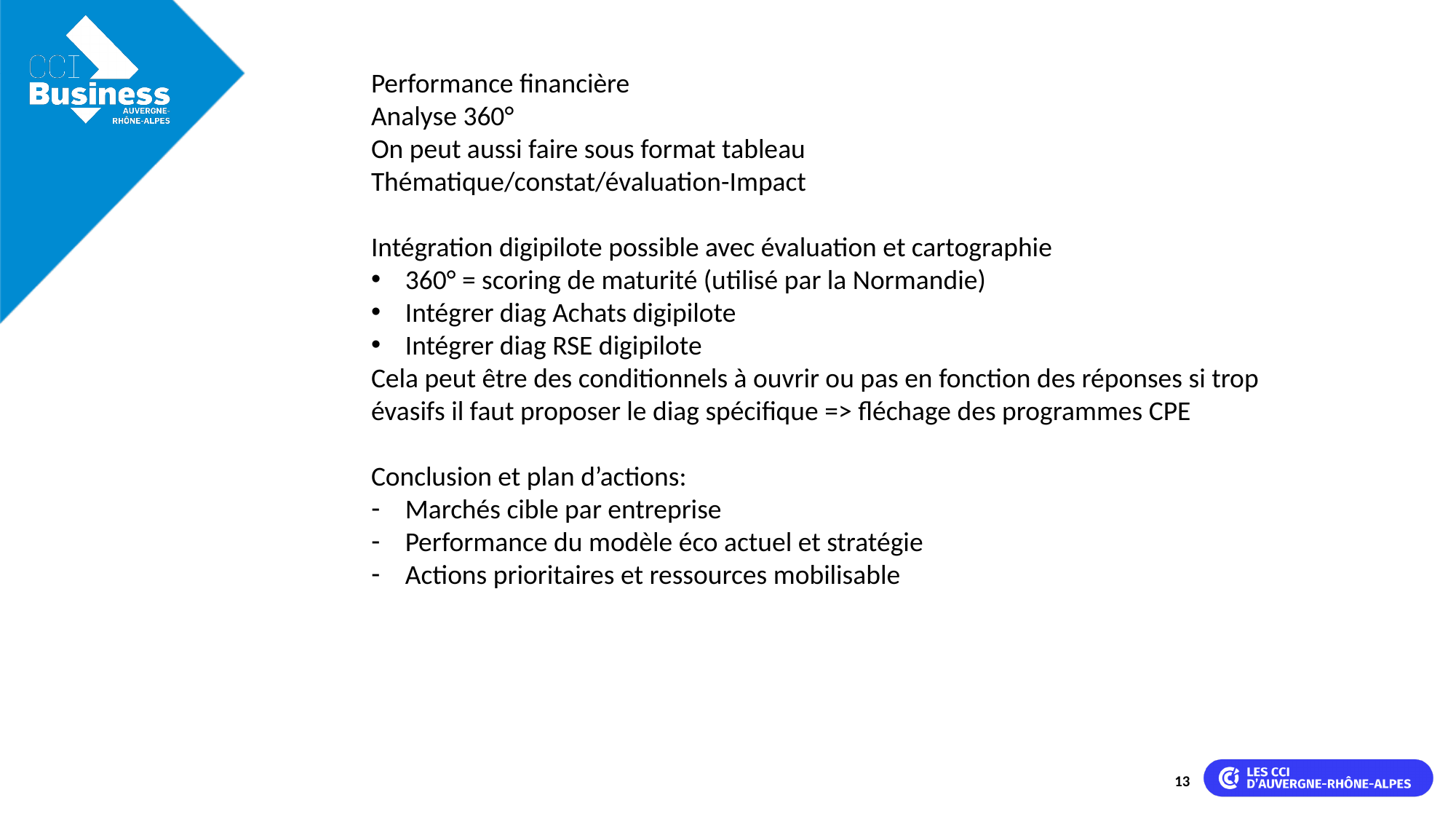

Performance financière
Analyse 360°
On peut aussi faire sous format tableau
Thématique/constat/évaluation-Impact

Intégration digipilote possible avec évaluation et cartographie
360° = scoring de maturité (utilisé par la Normandie)
Intégrer diag Achats digipilote
Intégrer diag RSE digipilote
Cela peut être des conditionnels à ouvrir ou pas en fonction des réponses si trop évasifs il faut proposer le diag spécifique => fléchage des programmes CPE

Conclusion et plan d’actions:
Marchés cible par entreprise
Performance du modèle éco actuel et stratégie
Actions prioritaires et ressources mobilisable
13